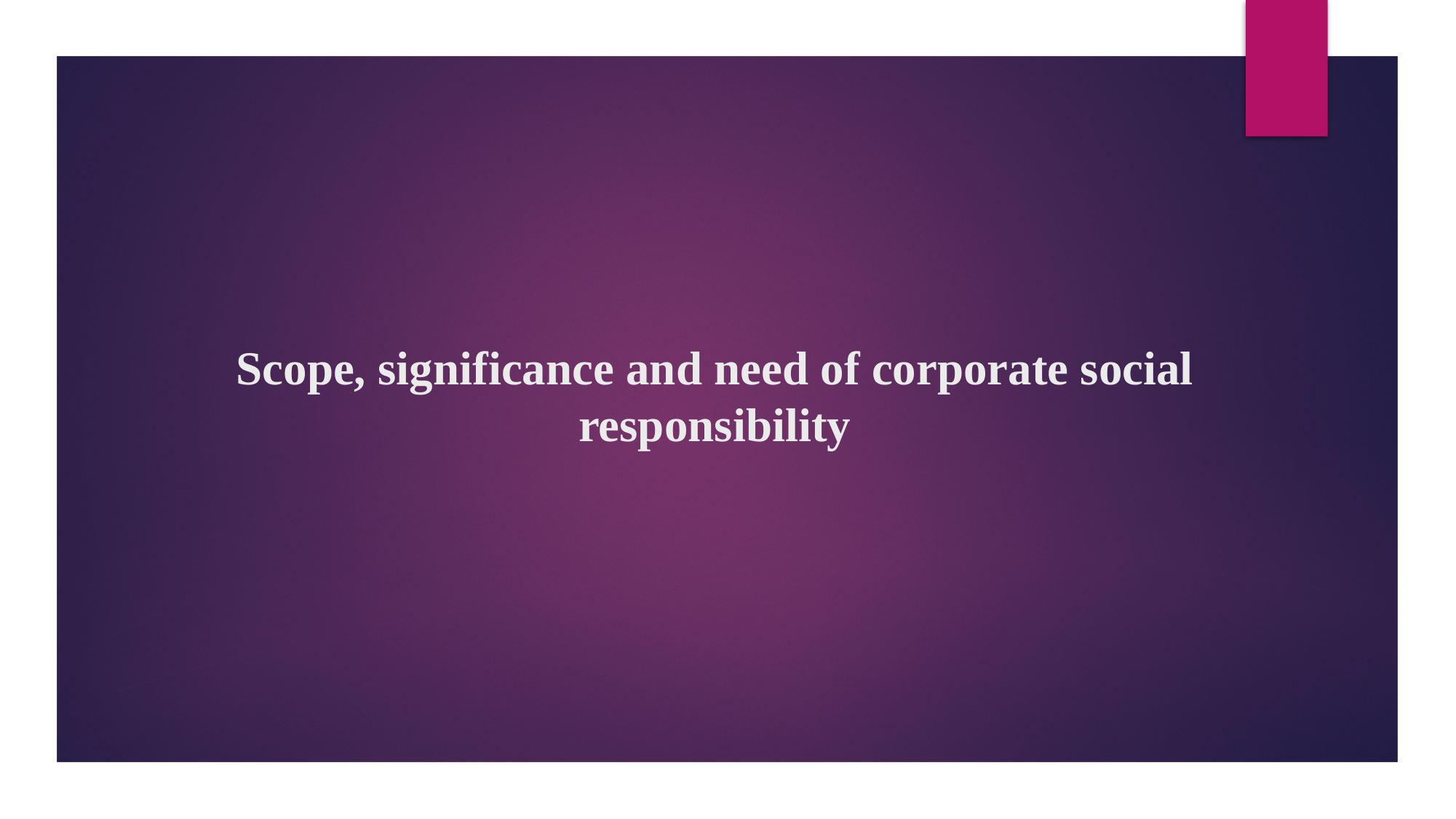

# Scope, significance and need of corporate social responsibility